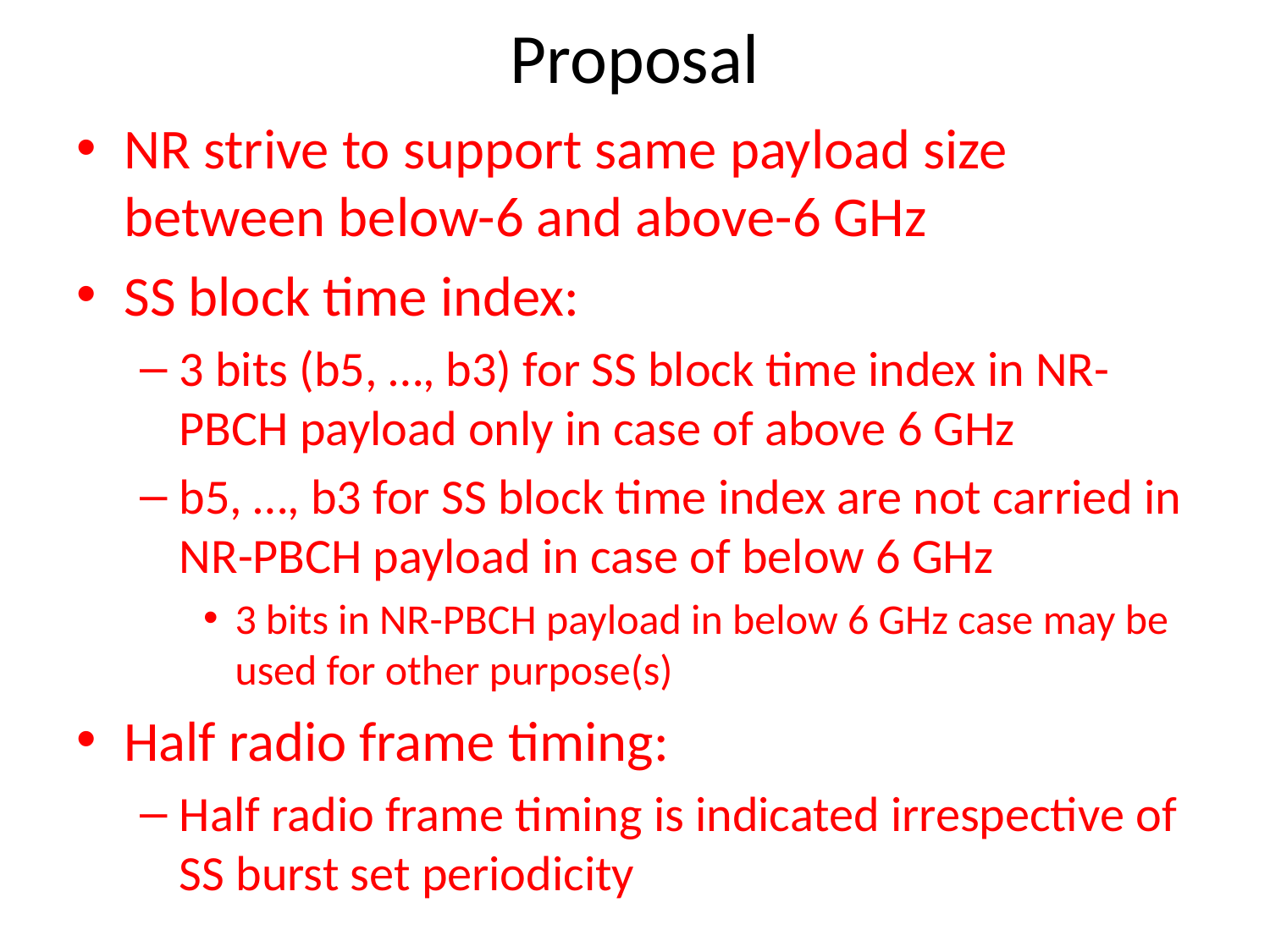

# Proposal
NR strive to support same payload size between below-6 and above-6 GHz
SS block time index:
3 bits (b5, …, b3) for SS block time index in NR-PBCH payload only in case of above 6 GHz
b5, …, b3 for SS block time index are not carried in NR-PBCH payload in case of below 6 GHz
3 bits in NR-PBCH payload in below 6 GHz case may be used for other purpose(s)
Half radio frame timing:
Half radio frame timing is indicated irrespective of SS burst set periodicity